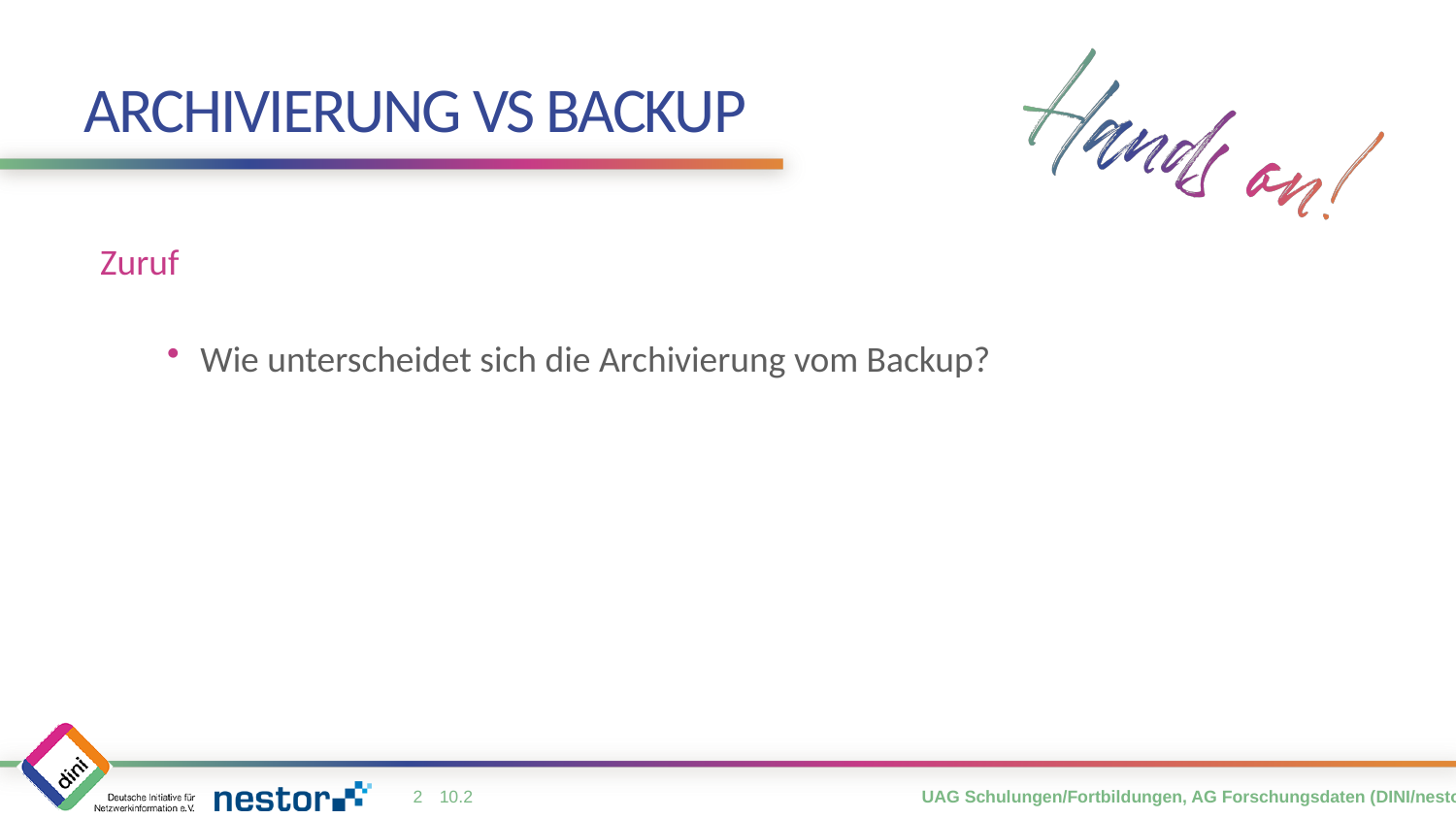

# Archivierung vs Backup
Zuruf
Wie unterscheidet sich die Archivierung vom Backup?
2
10.2